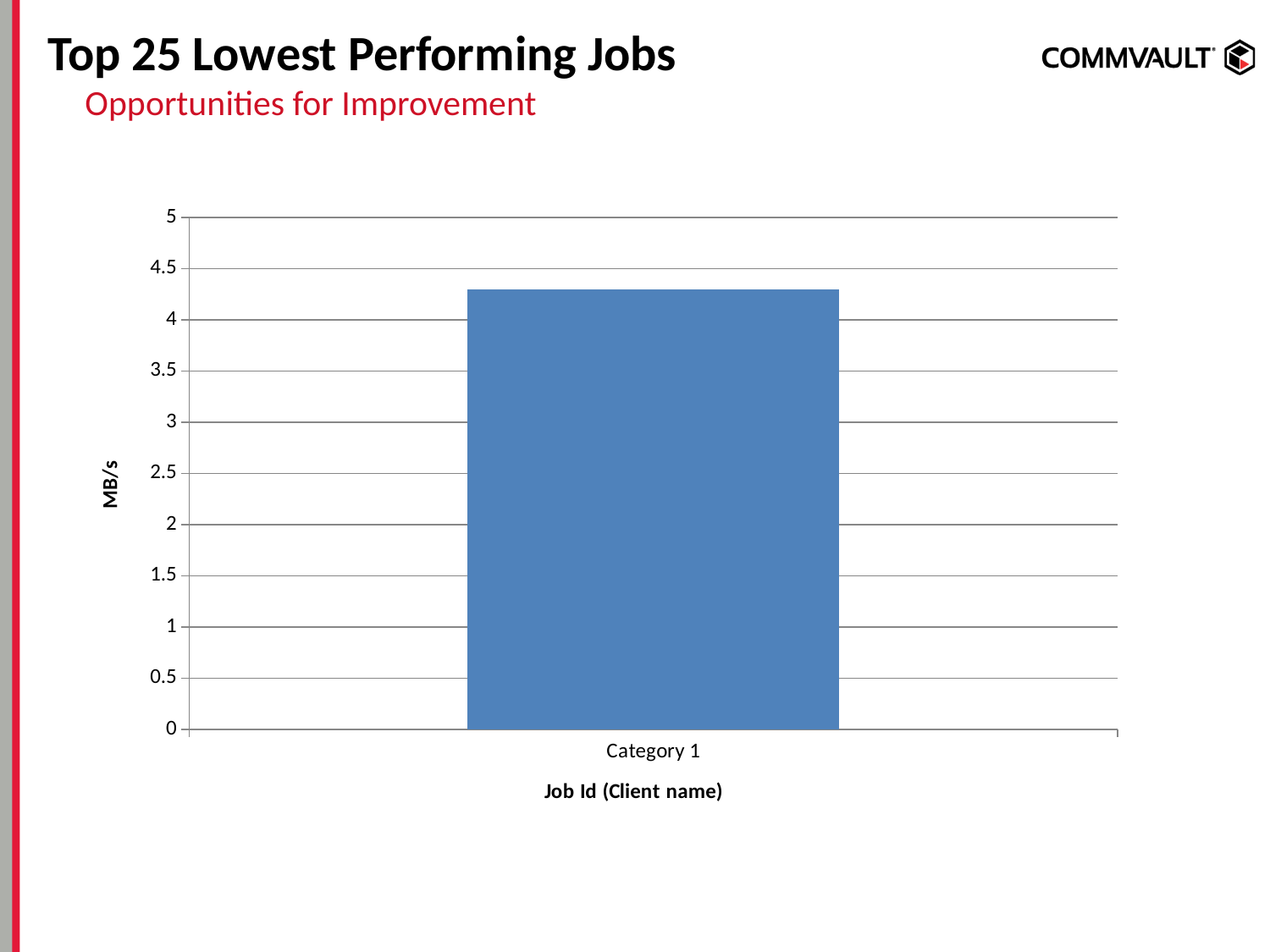

# Top 25 Lowest Performing Jobs
Opportunities for Improvement

### Chart

| Category | Series 1 |
|---|---|
| Category 1 | 4.3 |